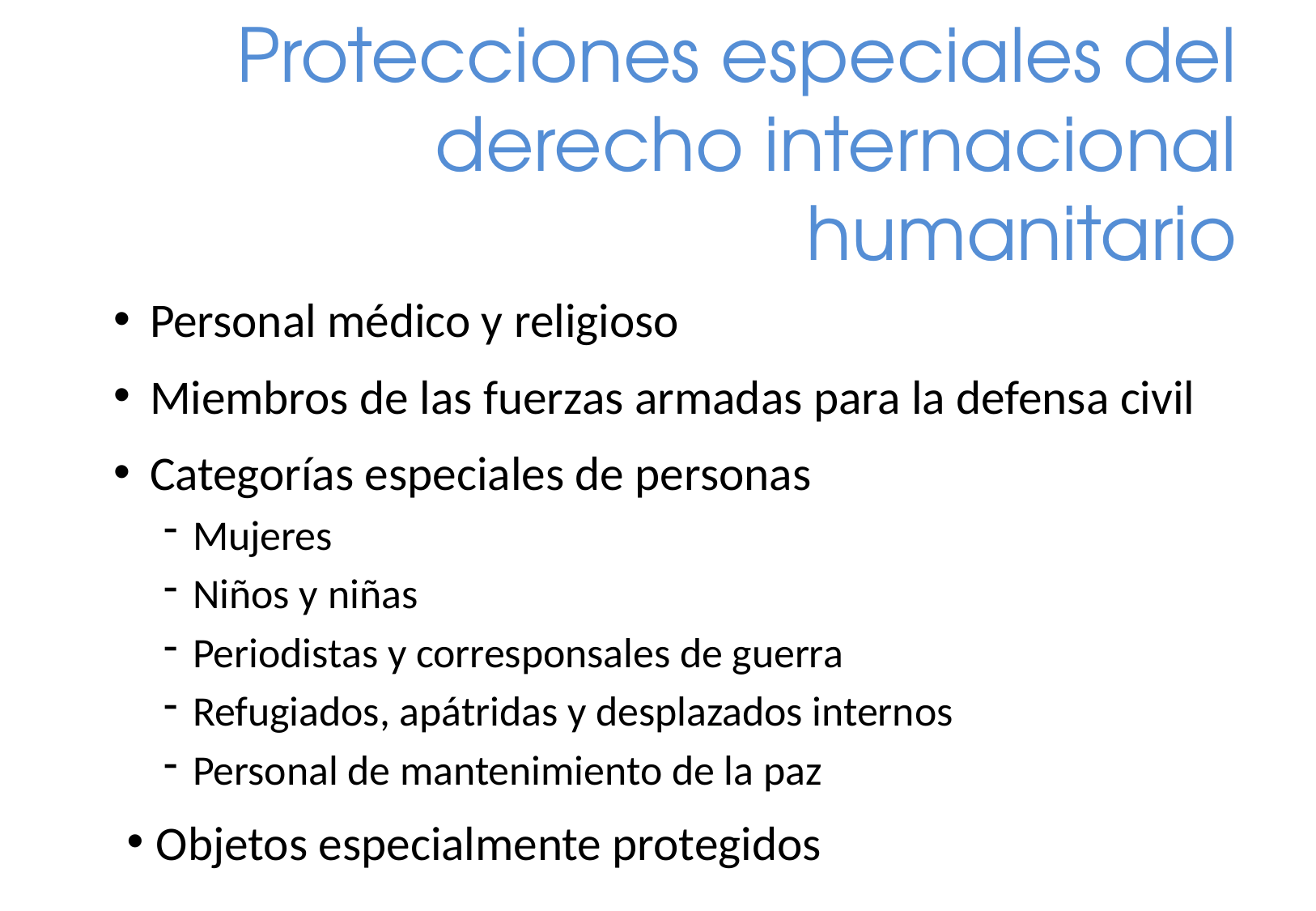

# Protecciones especiales del derecho internacional humanitario
Personal médico y religioso
Miembros de las fuerzas armadas para la defensa civil
Categorías especiales de personas
Mujeres
Niños y niñas
Periodistas y corresponsales de guerra
Refugiados, apátridas y desplazados internos
Personal de mantenimiento de la paz
Objetos especialmente protegidos